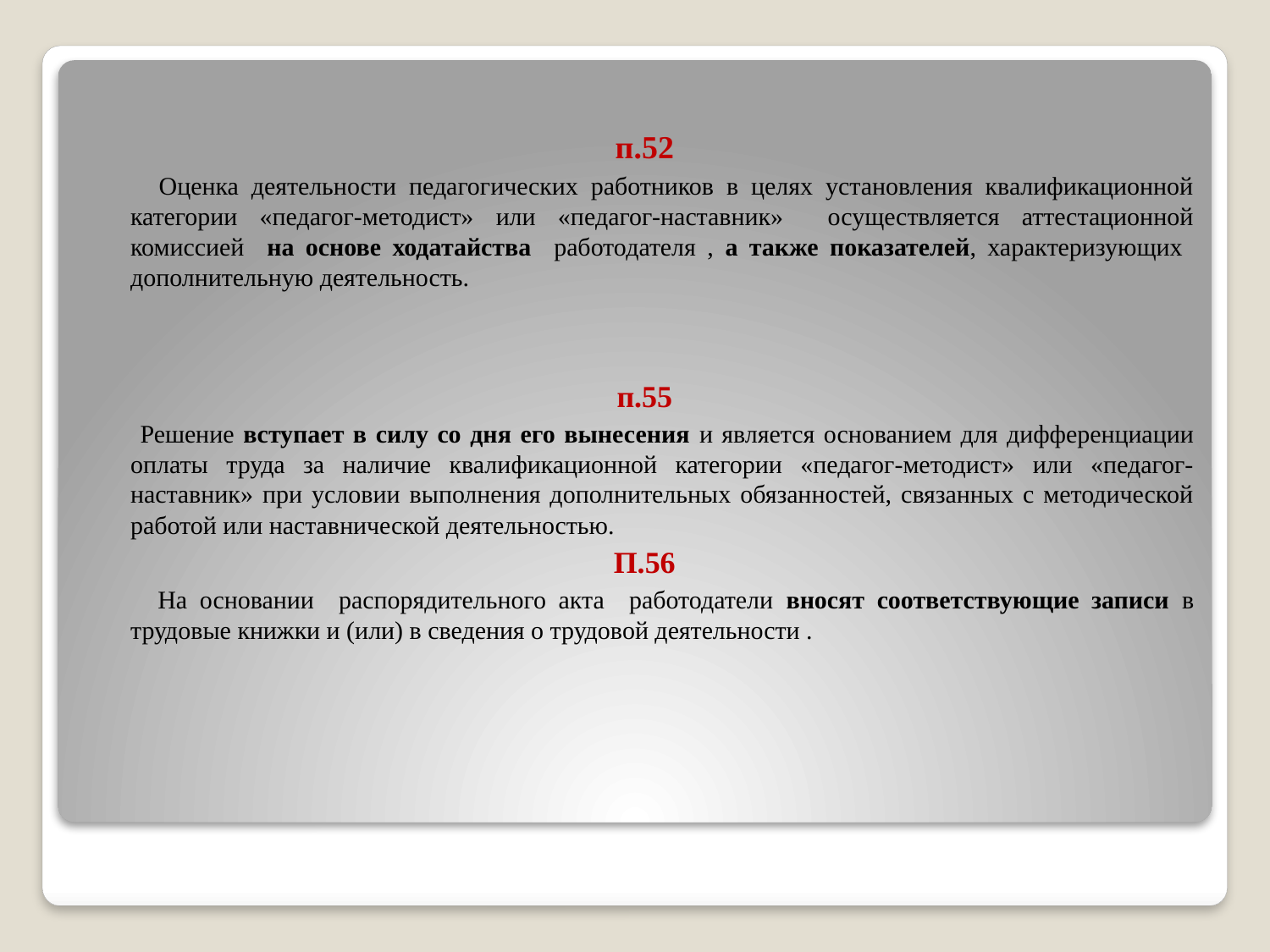

п.52
     Оценка деятельности педагогических работников в целях установления квалификационной категории «педагог-методист» или «педагог-наставник»  осуществляется аттестационной комиссией  на основе ходатайства  работодателя , а также показателей, характеризующих  дополнительную деятельность.

п.55
     Решение вступает в силу со дня его вынесения и является основанием для дифференциации оплаты труда за наличие квалификационной категории «педагог-методист» или «педагог-наставник» при условии выполнения дополнительных обязанностей, связанных с методической работой или наставнической деятельностью.
П.56
     На основании  распорядительного акта  работодатели вносят соответствующие записи в трудовые книжки и (или) в сведения о трудовой деятельности .